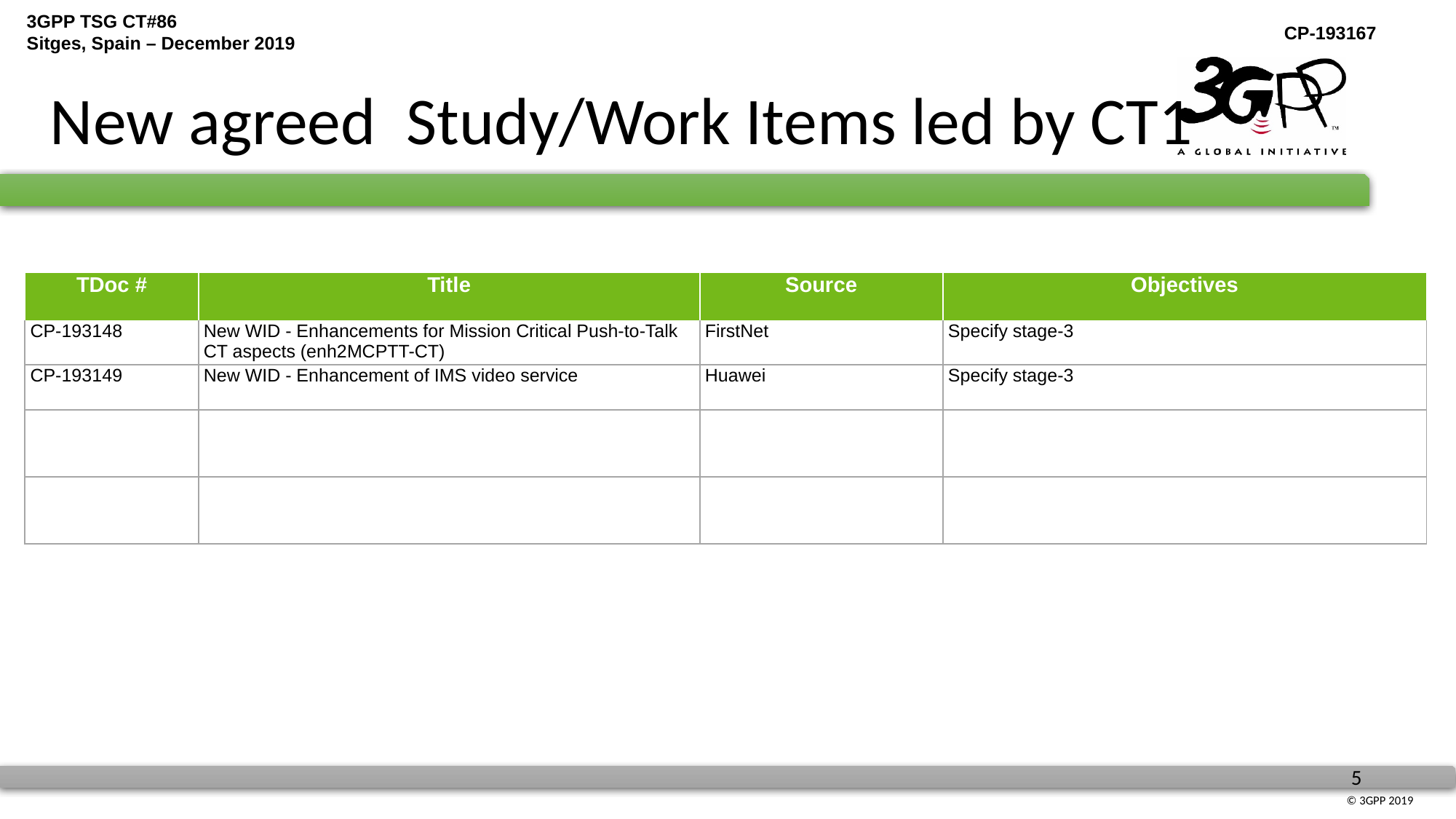

# New agreed  Study/Work Items led by CT1
| TDoc # | Title | Source | Objectives |
| --- | --- | --- | --- |
| CP-193148 | New WID - Enhancements for Mission Critical Push-to-Talk CT aspects (enh2MCPTT-CT) | FirstNet | Specify stage-3 |
| CP-193149 | New WID - Enhancement of IMS video service | Huawei | Specify stage-3 |
|  |  |  |  |
|  |  |  |  |